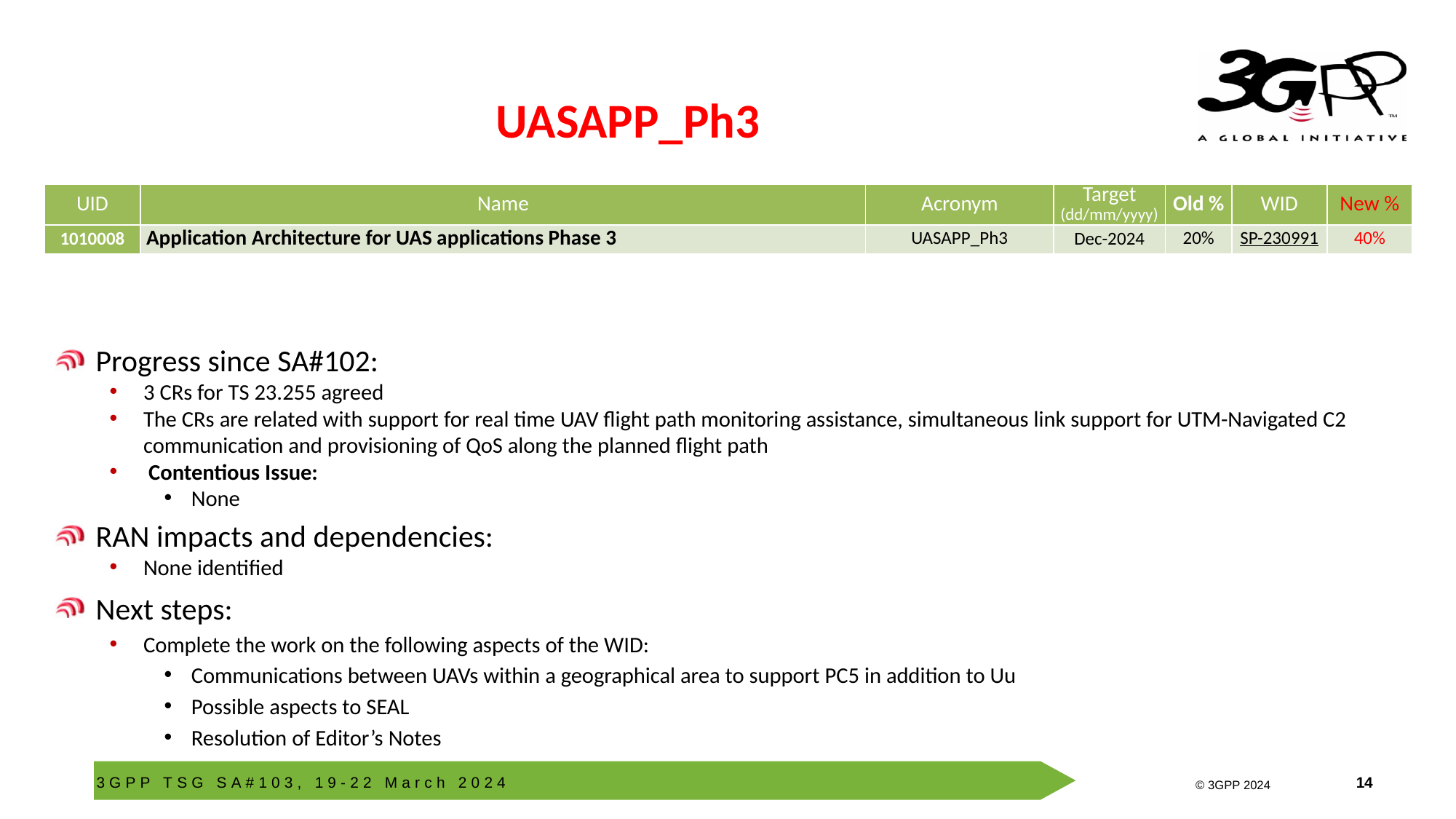

# UASAPP_Ph3
| UID | Name | Acronym | Target (dd/mm/yyyy) | Old % | WID | New % |
| --- | --- | --- | --- | --- | --- | --- |
| 1010008 | Application Architecture for UAS applications Phase 3 | UASAPP\_Ph3 | Dec-2024 | 20% | SP-230991 | 40% |
Progress since SA#102:
3 CRs for TS 23.255 agreed
The CRs are related with support for real time UAV flight path monitoring assistance, simultaneous link support for UTM-Navigated C2
communication and provisioning of QoS along the planned flight path
 Contentious Issue:
None
RAN impacts and dependencies:
None identified
Next steps:
Complete the work on the following aspects of the WID:
Communications between UAVs within a geographical area to support PC5 in addition to Uu
Possible aspects to SEAL
Resolution of Editor’s Notes